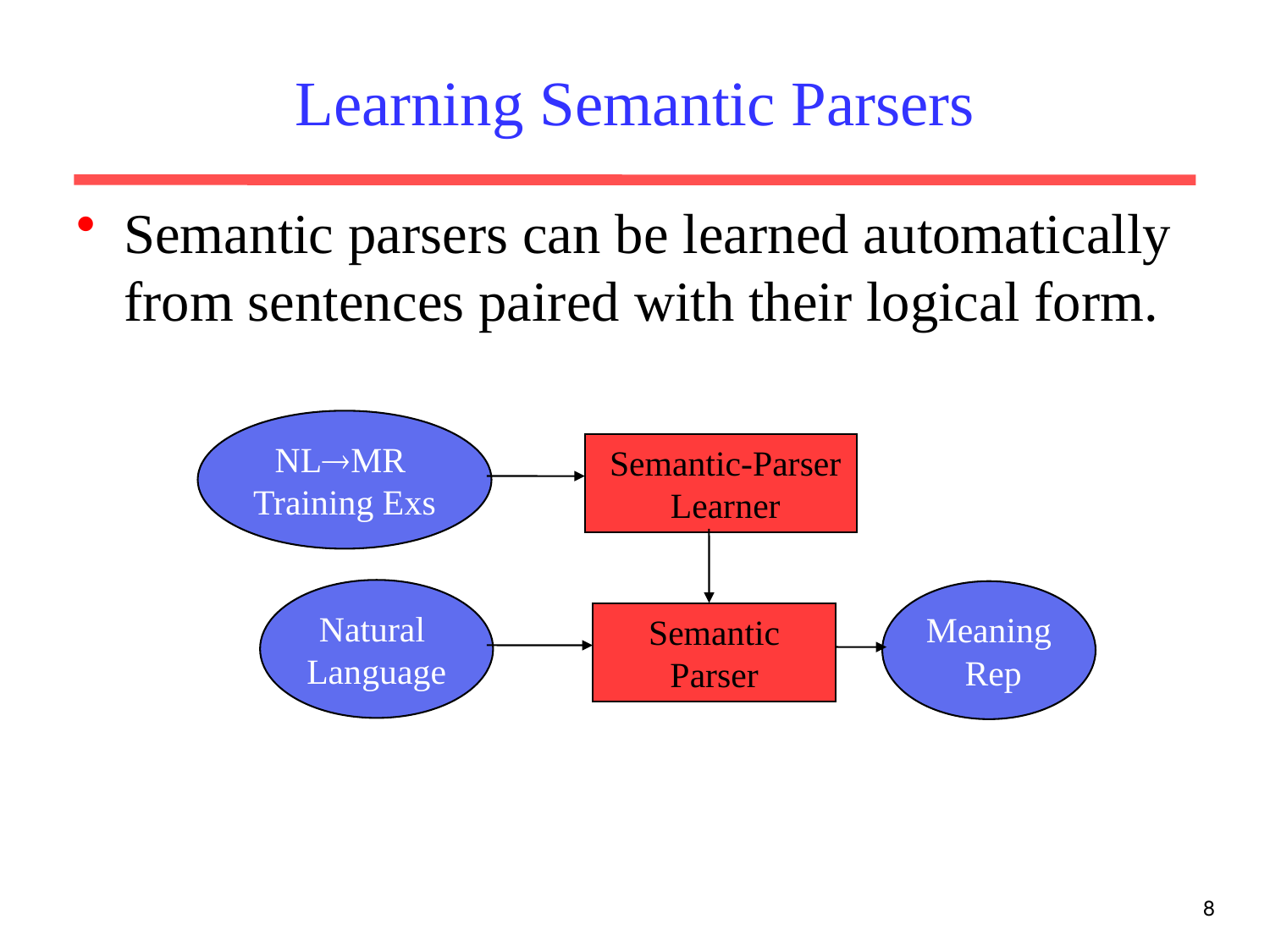

# Learning Semantic Parsers
Semantic parsers can be learned automatically from sentences paired with their logical form.

NL→MR
Training Exs
 Semantic-Parser
 Learner

Semantic
Parser
Natural
Language

Meaning
 Rep

8